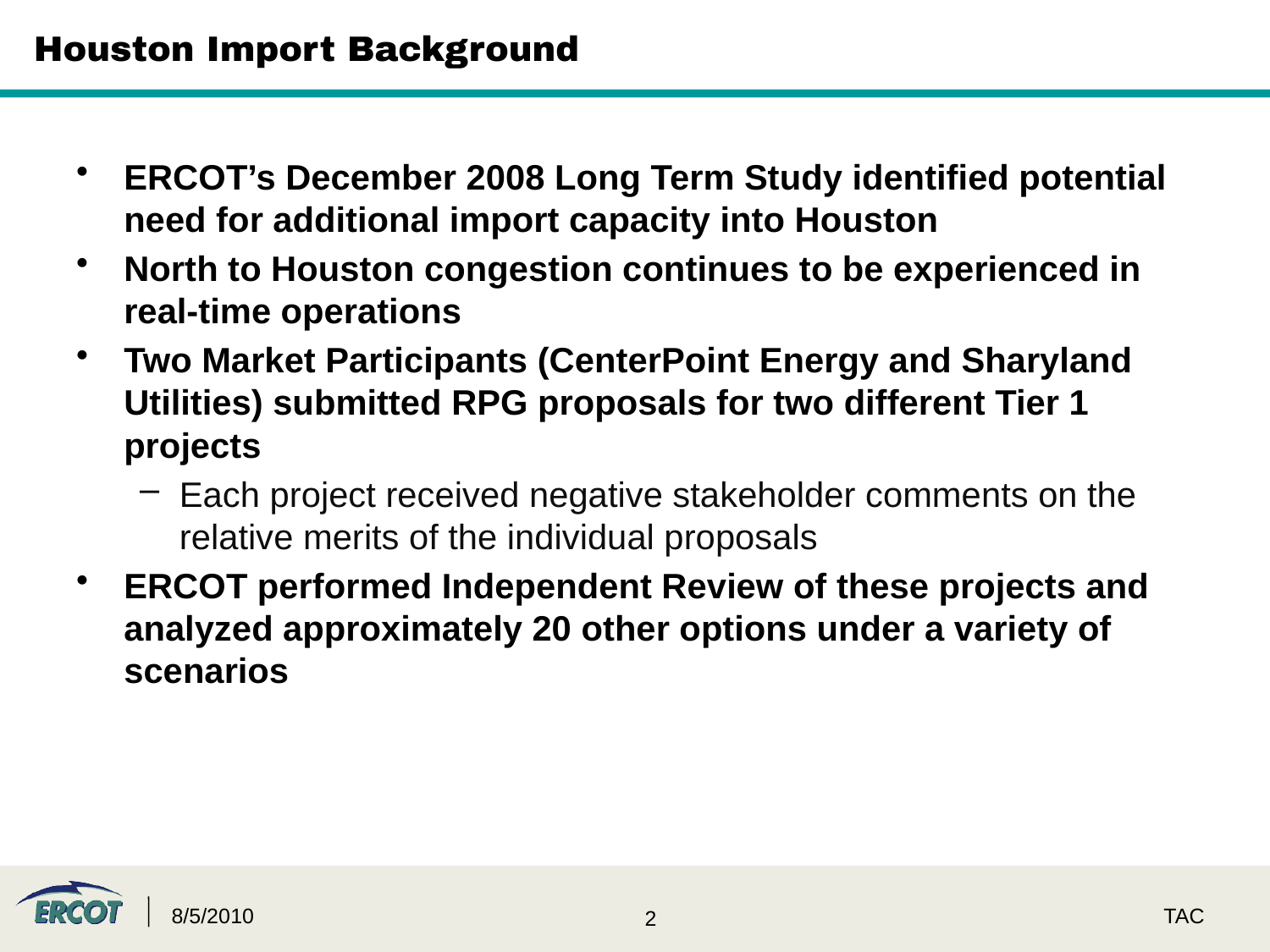

# Houston Import Background
ERCOT’s December 2008 Long Term Study identified potential need for additional import capacity into Houston
North to Houston congestion continues to be experienced in real-time operations
Two Market Participants (CenterPoint Energy and Sharyland Utilities) submitted RPG proposals for two different Tier 1 projects
Each project received negative stakeholder comments on the relative merits of the individual proposals
ERCOT performed Independent Review of these projects and analyzed approximately 20 other options under a variety of scenarios

8/5/2010
TAC